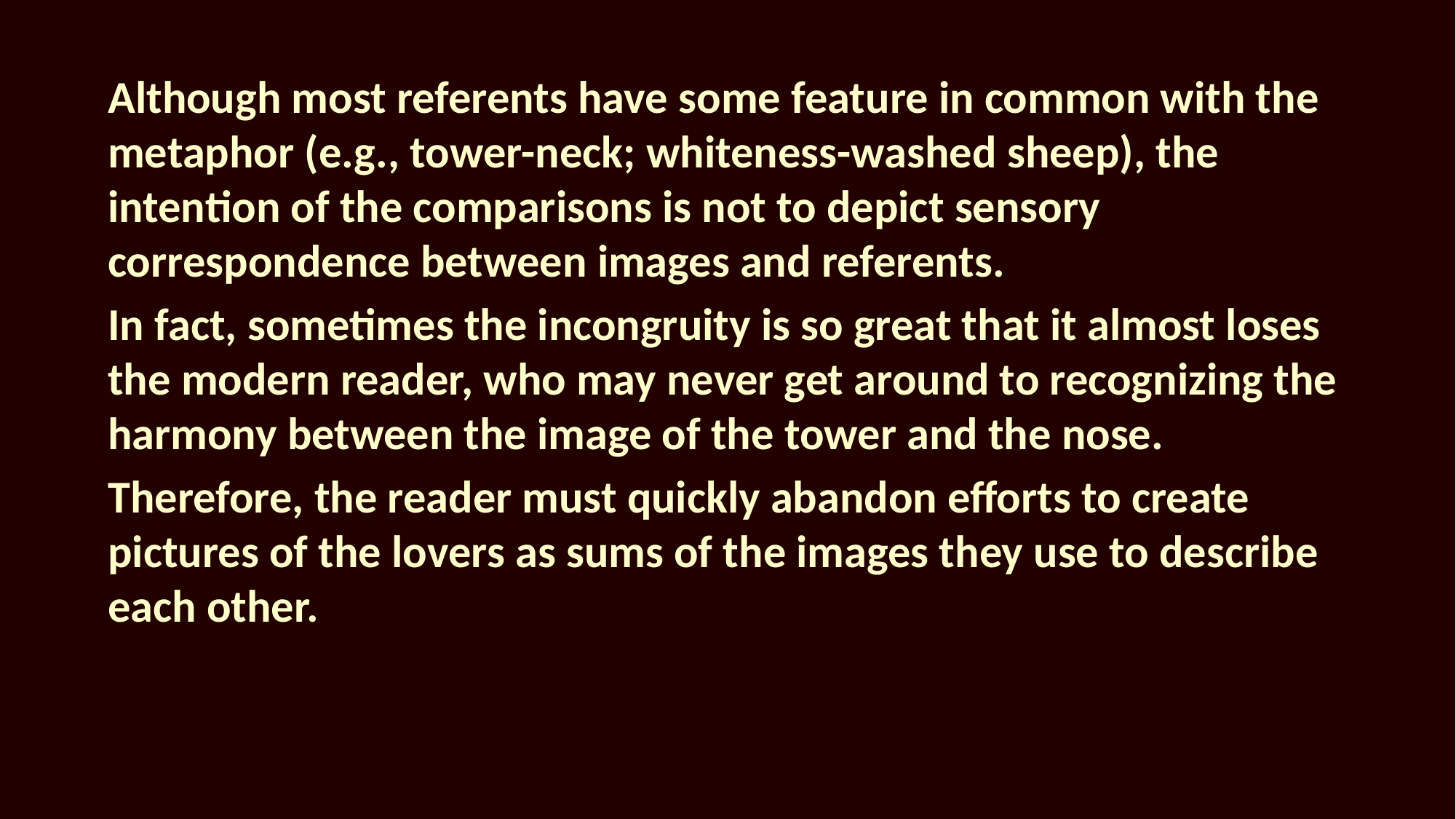

Although most referents have some feature in common with the metaphor (e.g., tower-neck; whiteness-washed sheep), the intention of the comparisons is not to depict sensory correspondence between images and referents.
In fact, sometimes the incongruity is so great that it almost loses the modern reader, who may never get around to recognizing the harmony between the image of the tower and the nose.
Therefore, the reader must quickly abandon efforts to create pictures of the lovers as sums of the images they use to describe each other.